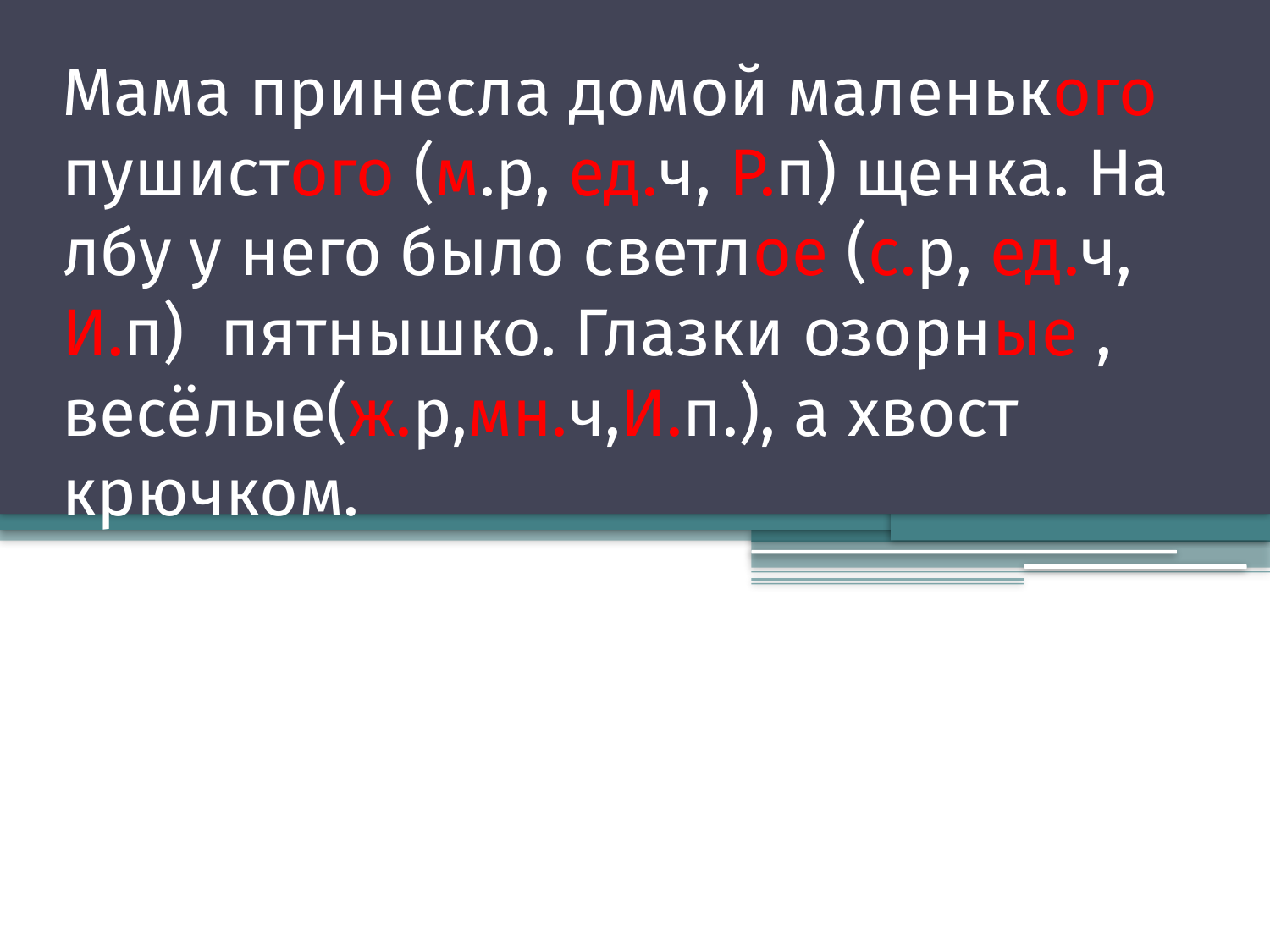

# Мама принесла домой маленького пушистого (м.р, ед.ч, Р.п) щенка. На лбу у него было светлое (с.р, ед.ч, И.п)  пятнышко. Глазки озорные , весёлые(ж.р,мн.ч,И.п.), а хвост крючком.